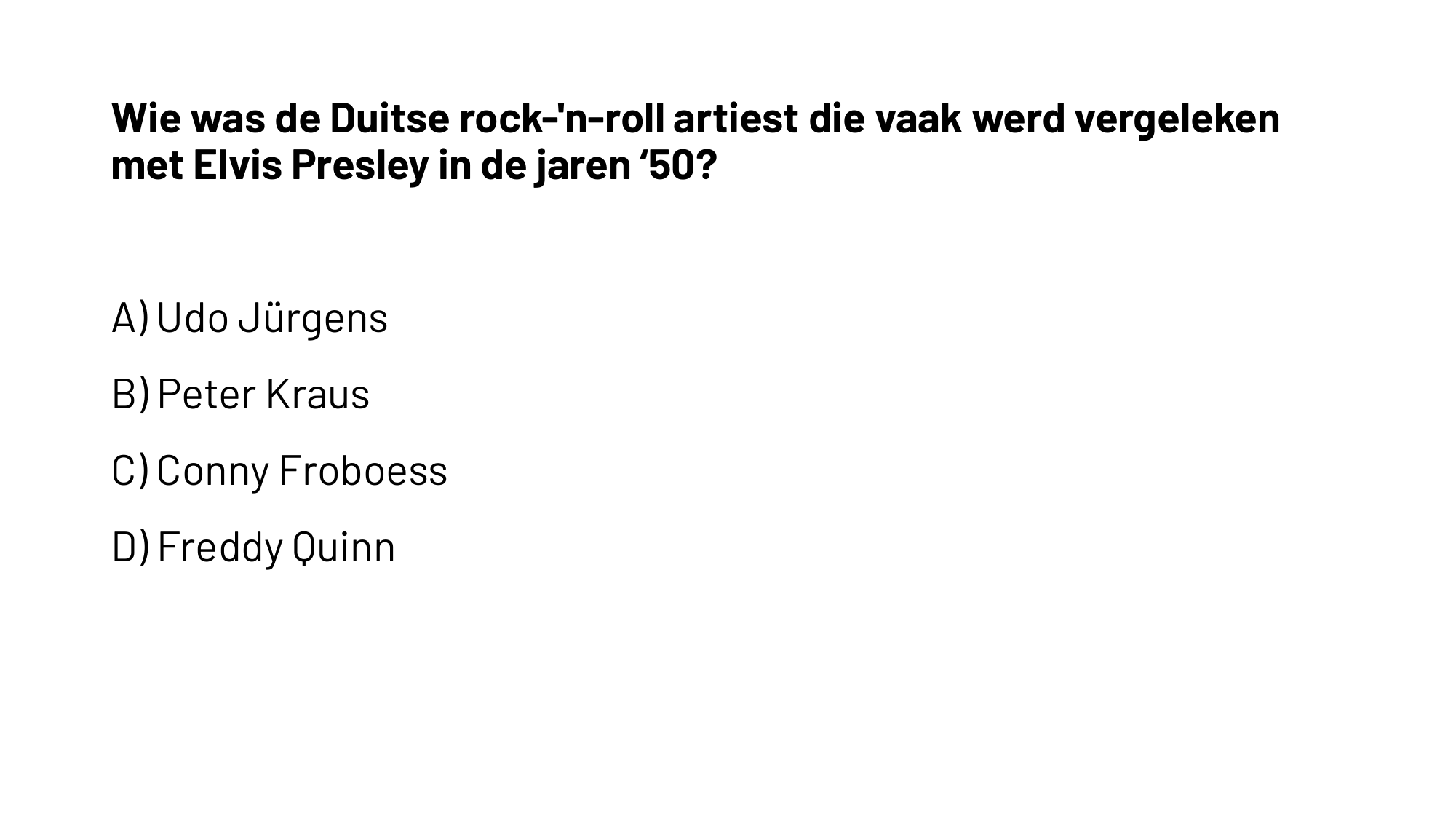

Wie was de Duitse rock-'n-roll artiest die vaak werd vergeleken met Elvis Presley in de jaren ‘50?

A) Udo Jürgens
B) Peter Kraus
C) Conny Froboess
D) Freddy Quinn